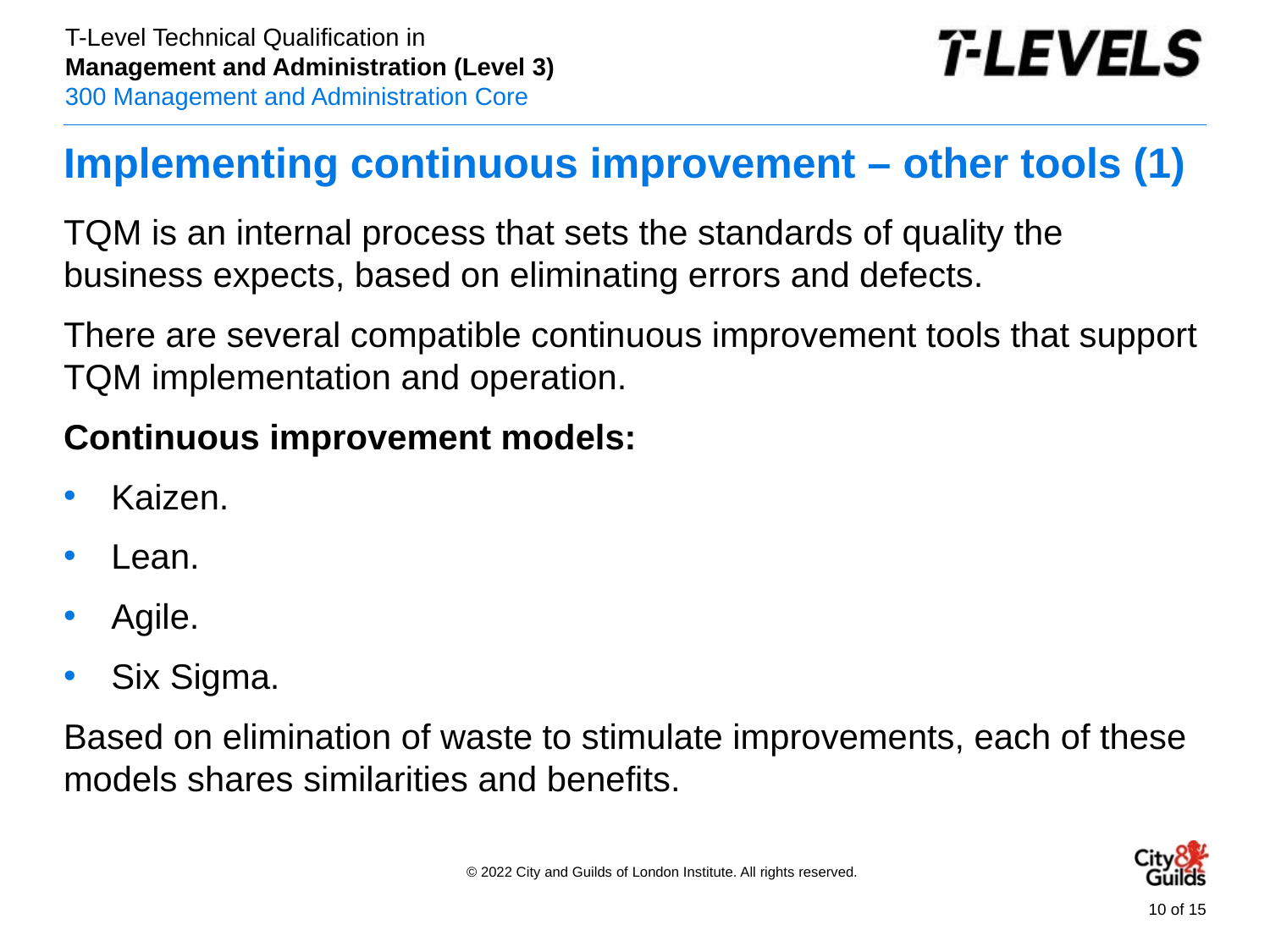

# Implementing continuous improvement – other tools (1)
TQM is an internal process that sets the standards of quality the business expects, based on eliminating errors and defects.
There are several compatible continuous improvement tools that support TQM implementation and operation.
Continuous improvement models:
Kaizen.
Lean.
Agile.
Six Sigma.
Based on elimination of waste to stimulate improvements, each of these models shares similarities and benefits.